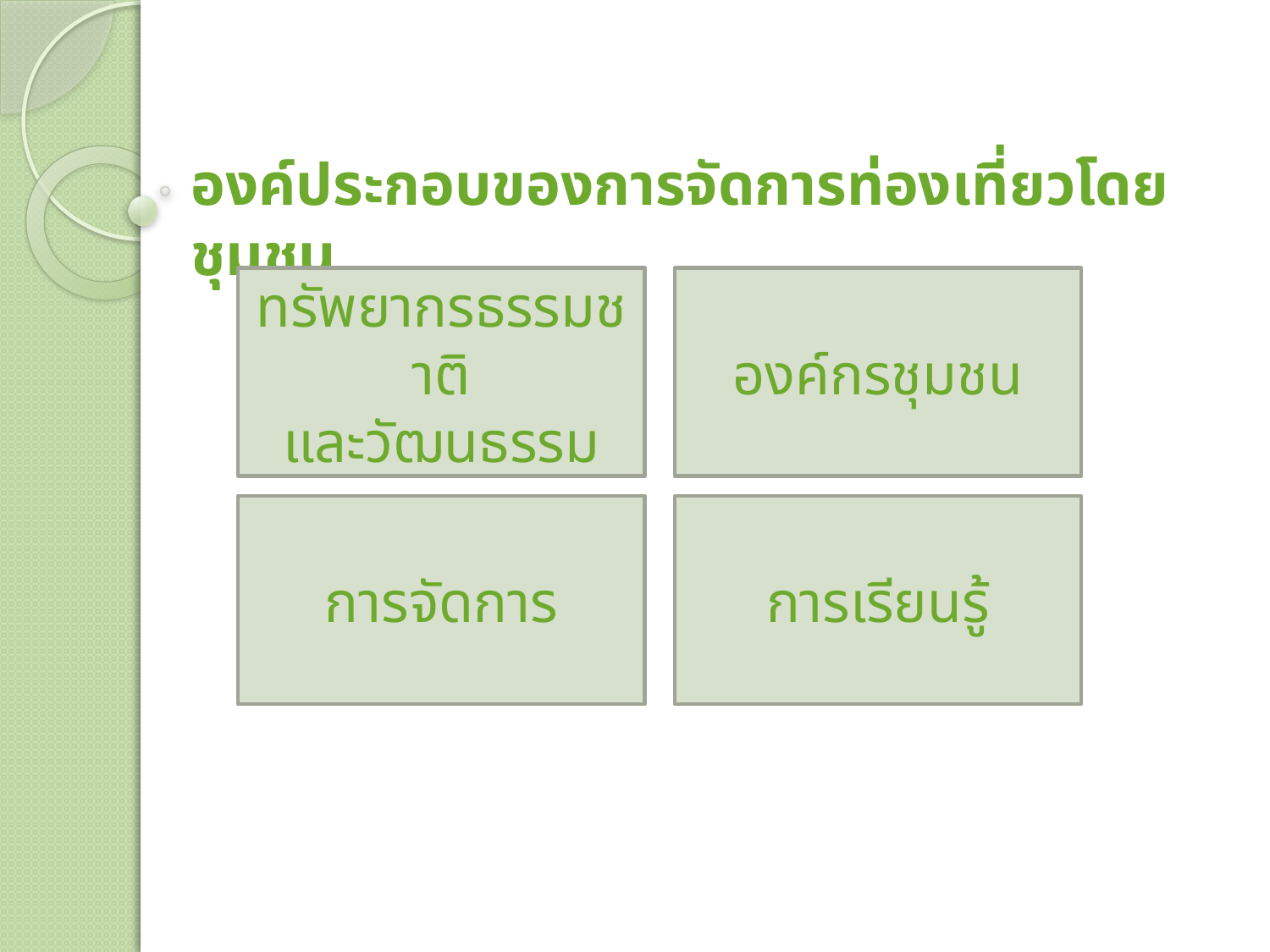

# องค์ประกอบของการจัดการท่องเที่ยวโดยชุมชน
ทรัพยากรธรรมชาติ
และวัฒนธรรม
องค์กรชุมชน
การจัดการ
การเรียนรู้